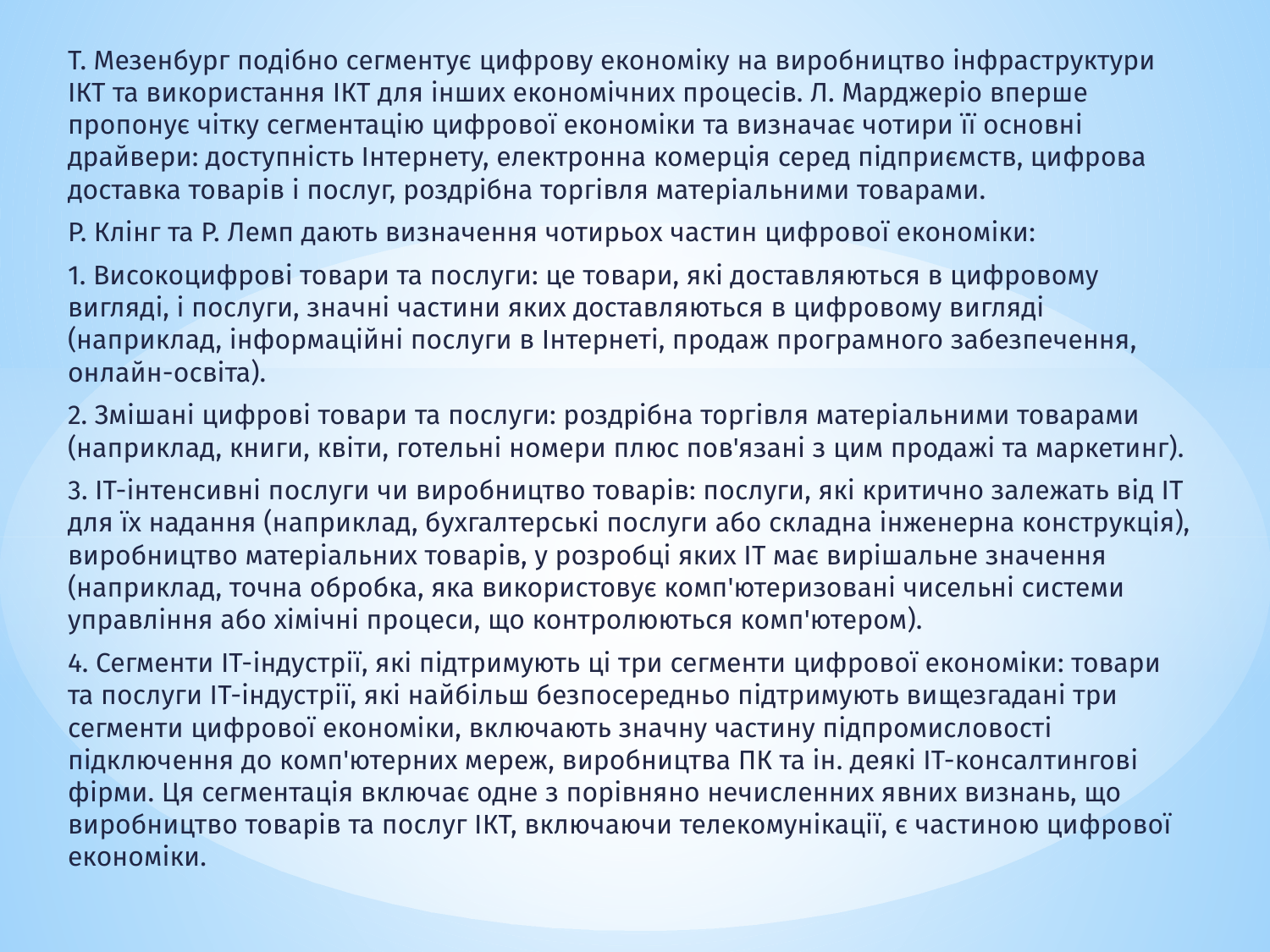

Т. Мезенбург подібно сегментує цифрову економіку на виробництво інфраструктури ІКТ та використання ІКТ для інших економічних процесів. Л. Марджеріо вперше пропонує чітку сегментацію цифрової економіки та визначає чотири її основні драйвери: доступність Інтернету, електронна комерція серед підприємств, цифрова доставка товарів і послуг, роздрібна торгівля матеріальними товарами.
Р. Клінг та Р. Лемп дають визначення чотирьох частин цифрової економіки:
1. Високоцифрові товари та послуги: це товари, які доставляються в цифровому вигляді, і послуги, значні частини яких доставляються в цифровому вигляді (наприклад, інформаційні послуги в Інтернеті, продаж програмного забезпечення, онлайн-освіта).
2. Змішані цифрові товари та послуги: роздрібна торгівля матеріальними товарами (наприклад, книги, квіти, готельні номери плюс пов'язані з цим продажі та маркетинг).
3. ІТ-інтенсивні послуги чи виробництво товарів: послуги, які критично залежать від ІТ для їх надання (наприклад, бухгалтерські послуги або складна інженерна конструкція), виробництво матеріальних товарів, у розробці яких ІТ має вирішальне значення (наприклад, точна обробка, яка використовує комп'ютеризовані чисельні системи управління або хімічні процеси, що контролюються комп'ютером).
4. Сегменти ІТ-індустрії, які підтримують ці три сегменти цифрової економіки: товари та послуги ІТ-індустрії, які найбільш безпосередньо підтримують вищезгадані три сегменти цифрової економіки, включають значну частину підпромисловості підключення до комп'ютерних мереж, виробництва ПК та ін. деякі ІТ-консалтингові фірми. Ця сегментація включає одне з порівняно нечисленних явних визнань, що виробництво товарів та послуг ІКТ, включаючи телекомунікації, є частиною цифрової економіки.